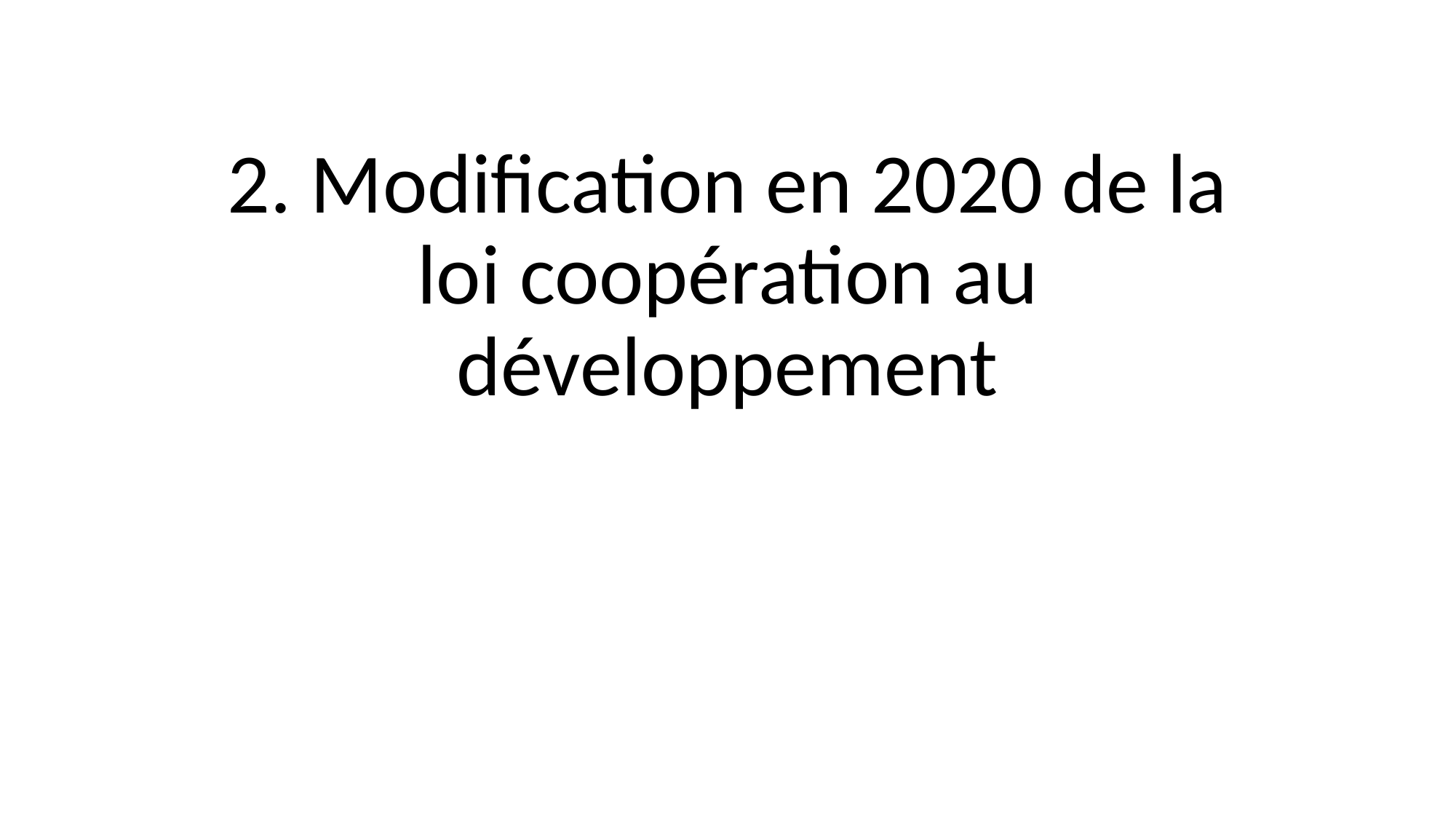

# 2. Modification en 2020 de la loi coopération au développement